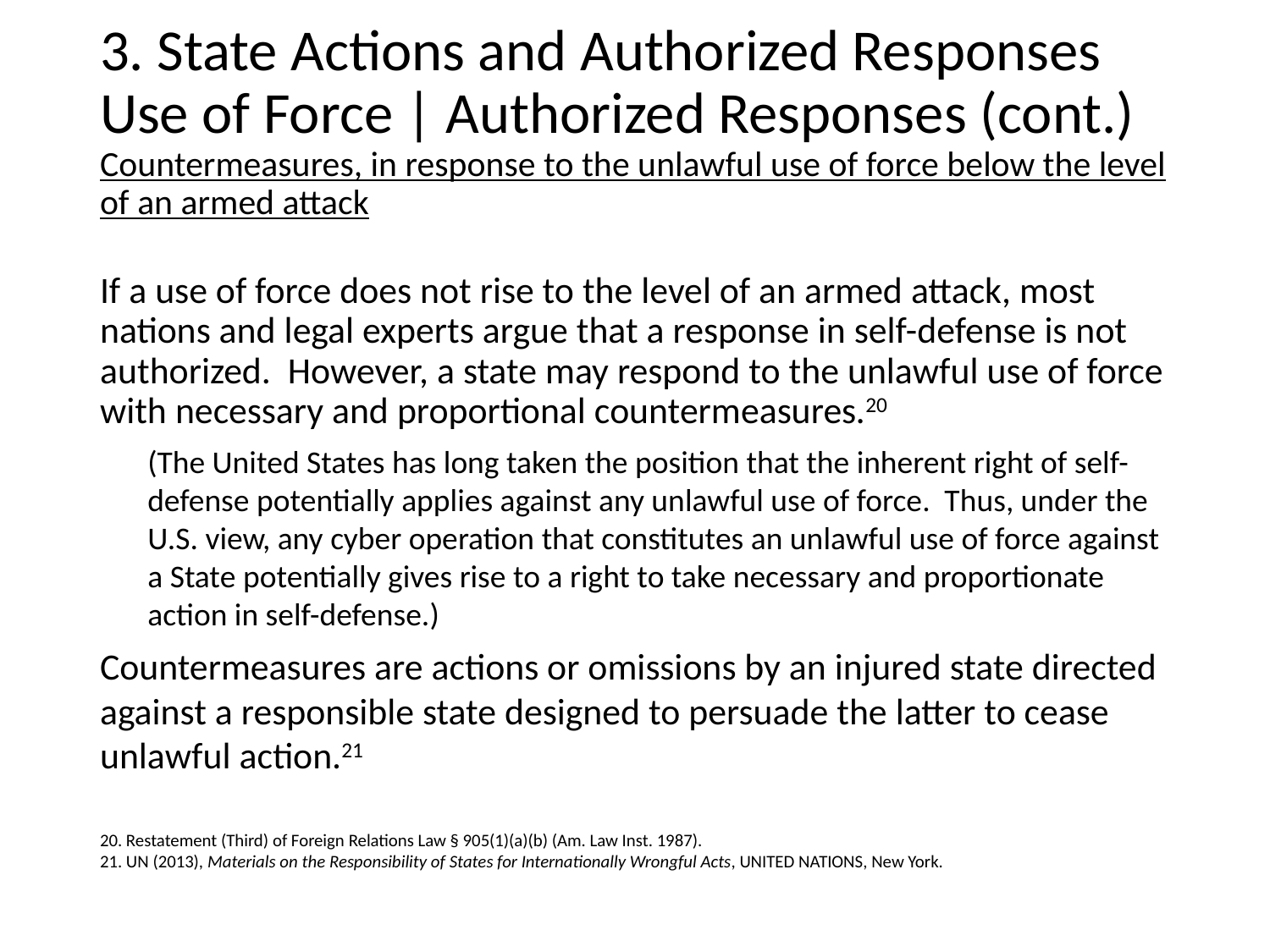

# 3. State Actions and Authorized Responses Use of Force | Authorized Responses (cont.) Countermeasures, in response to the unlawful use of force below the level of an armed attack
If a use of force does not rise to the level of an armed attack, most nations and legal experts argue that a response in self-defense is not authorized.  However, a state may respond to the unlawful use of force with necessary and proportional countermeasures.20
(The United States has long taken the position that the inherent right of self-defense potentially applies against any unlawful use of force.  Thus, under the U.S. view, any cyber operation that constitutes an unlawful use of force against a State potentially gives rise to a right to take necessary and proportionate action in self-defense.)
Countermeasures are actions or omissions by an injured state directed against a responsible state designed to persuade the latter to cease unlawful action.21

20. Restatement (Third) of Foreign Relations Law § 905(1)(a)(b) (Am. Law Inst. 1987).
21. UN (2013), Materials on the Responsibility of States for Internationally Wrongful Acts, United Nations, New York.